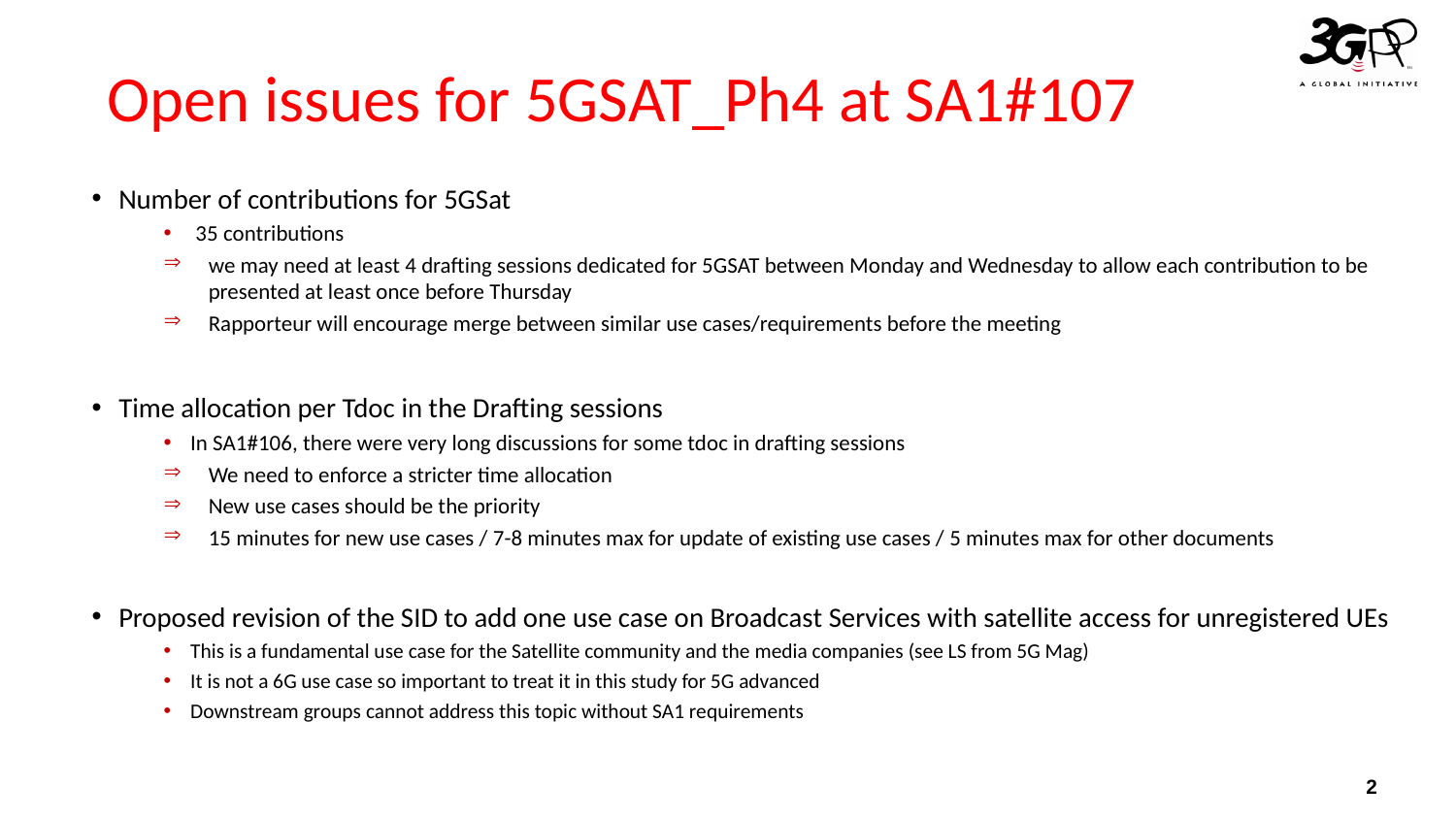

# Open issues for 5GSAT_Ph4 at SA1#107
Number of contributions for 5GSat
 35 contributions
we may need at least 4 drafting sessions dedicated for 5GSAT between Monday and Wednesday to allow each contribution to be presented at least once before Thursday
Rapporteur will encourage merge between similar use cases/requirements before the meeting

Time allocation per Tdoc in the Drafting sessions
In SA1#106, there were very long discussions for some tdoc in drafting sessions
We need to enforce a stricter time allocation
New use cases should be the priority
15 minutes for new use cases / 7-8 minutes max for update of existing use cases / 5 minutes max for other documents

Proposed revision of the SID to add one use case on Broadcast Services with satellite access for unregistered UEs
This is a fundamental use case for the Satellite community and the media companies (see LS from 5G Mag)
It is not a 6G use case so important to treat it in this study for 5G advanced
Downstream groups cannot address this topic without SA1 requirements